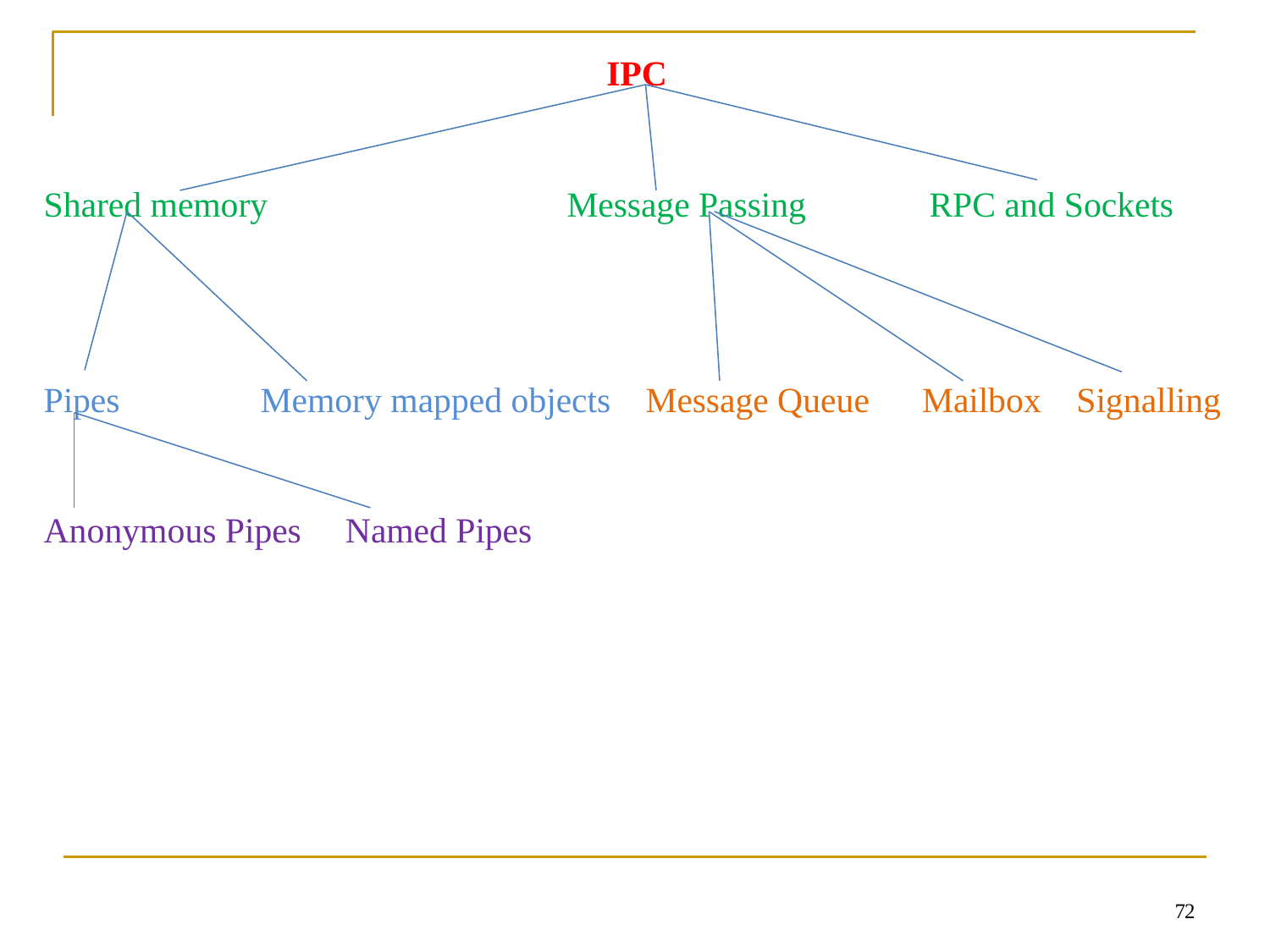

IPC

Shared memory                                  Message Passing              RPC and Sockets

Pipes                Memory mapped objects    Message Queue      Mailbox    Signalling

Anonymous Pipes     Named Pipes
72